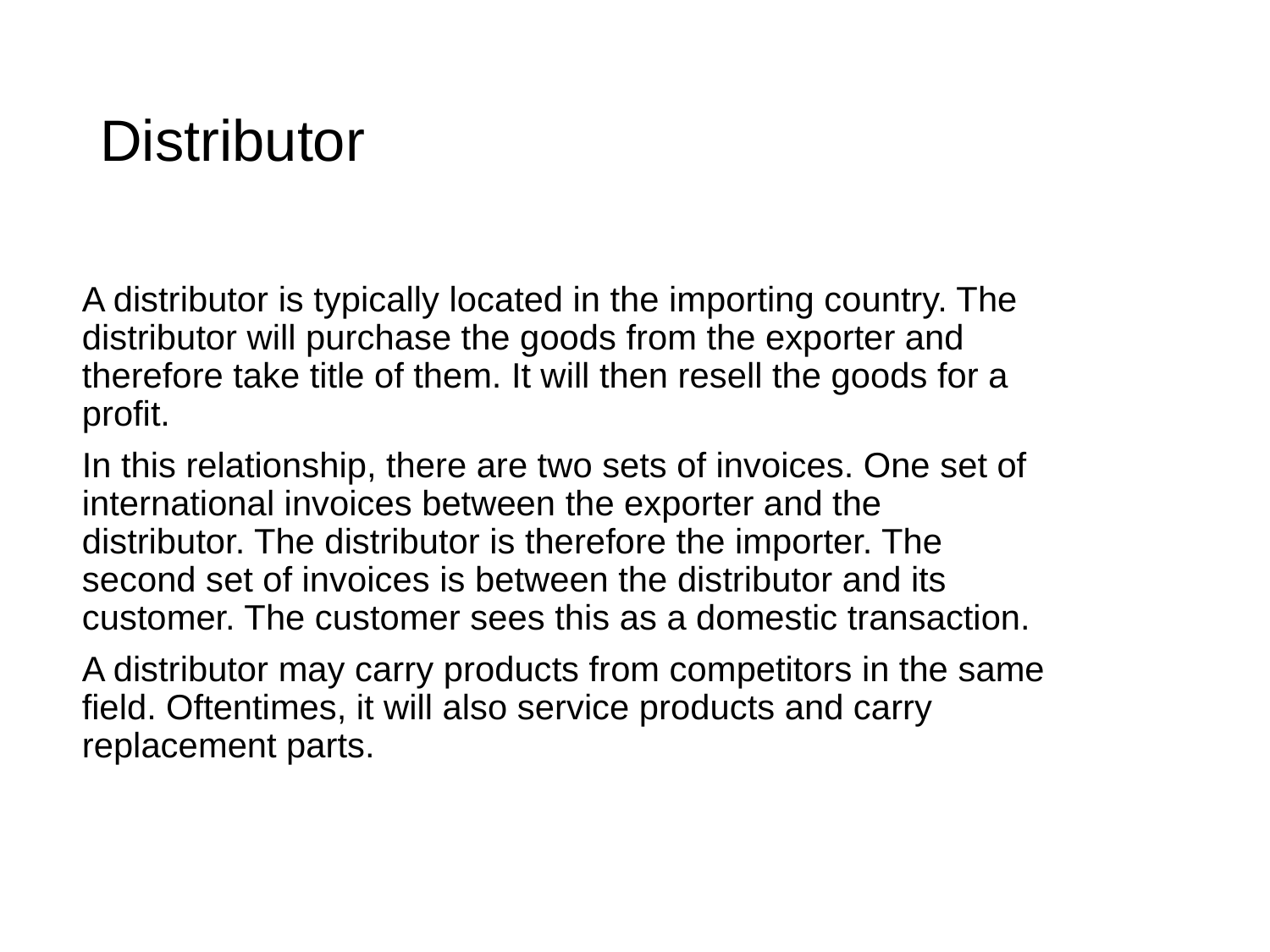

# Distributor
A distributor is typically located in the importing country. The distributor will purchase the goods from the exporter and therefore take title of them. It will then resell the goods for a profit.
In this relationship, there are two sets of invoices. One set of international invoices between the exporter and the distributor. The distributor is therefore the importer. The second set of invoices is between the distributor and its customer. The customer sees this as a domestic transaction.
A distributor may carry products from competitors in the same field. Oftentimes, it will also service products and carry replacement parts.